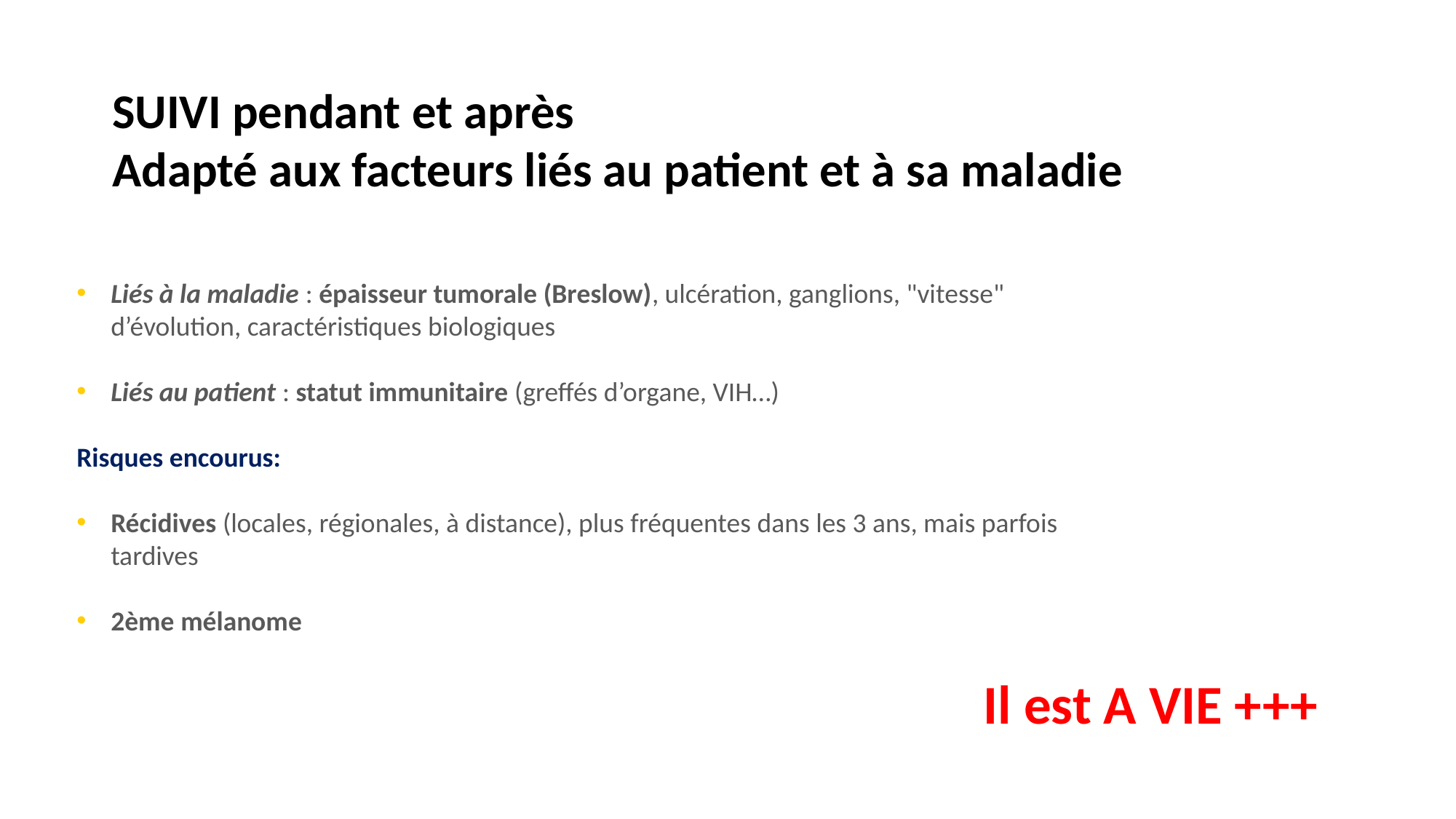

SUIVI pendant et après
Adapté aux facteurs liés au patient et à sa maladie
Liés à la maladie : épaisseur tumorale (Breslow), ulcération, ganglions, "vitesse" d’évolution, caractéristiques biologiques

Liés au patient : statut immunitaire (greffés d’organe, VIH…)

Risques encourus:

Récidives (locales, régionales, à distance), plus fréquentes dans les 3 ans, mais parfois tardives

2ème mélanome

Il est A VIE +++